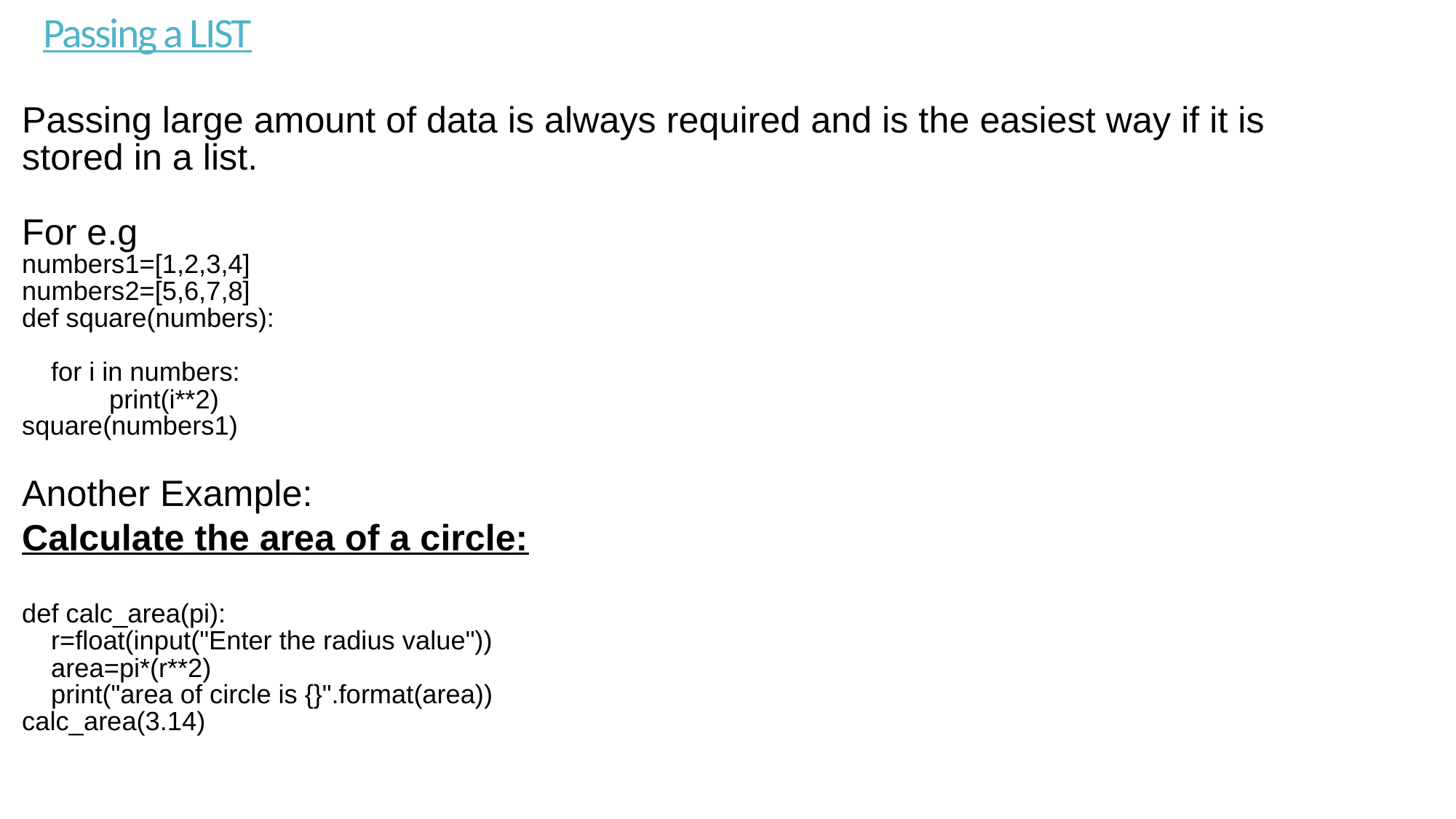

# Passing a LIST
Passing large amount of data is always required and is the easiest way if it is stored in a list.

For e.g
numbers1=[1,2,3,4]
numbers2=[5,6,7,8]
def square(numbers):

    for i in numbers:
            print(i**2)
square(numbers1)

Another Example:
Calculate the area of a circle:

def calc_area(pi):
    r=float(input("Enter the radius value"))
    area=pi*(r**2)
    print("area of circle is {}".format(area))
calc_area(3.14)